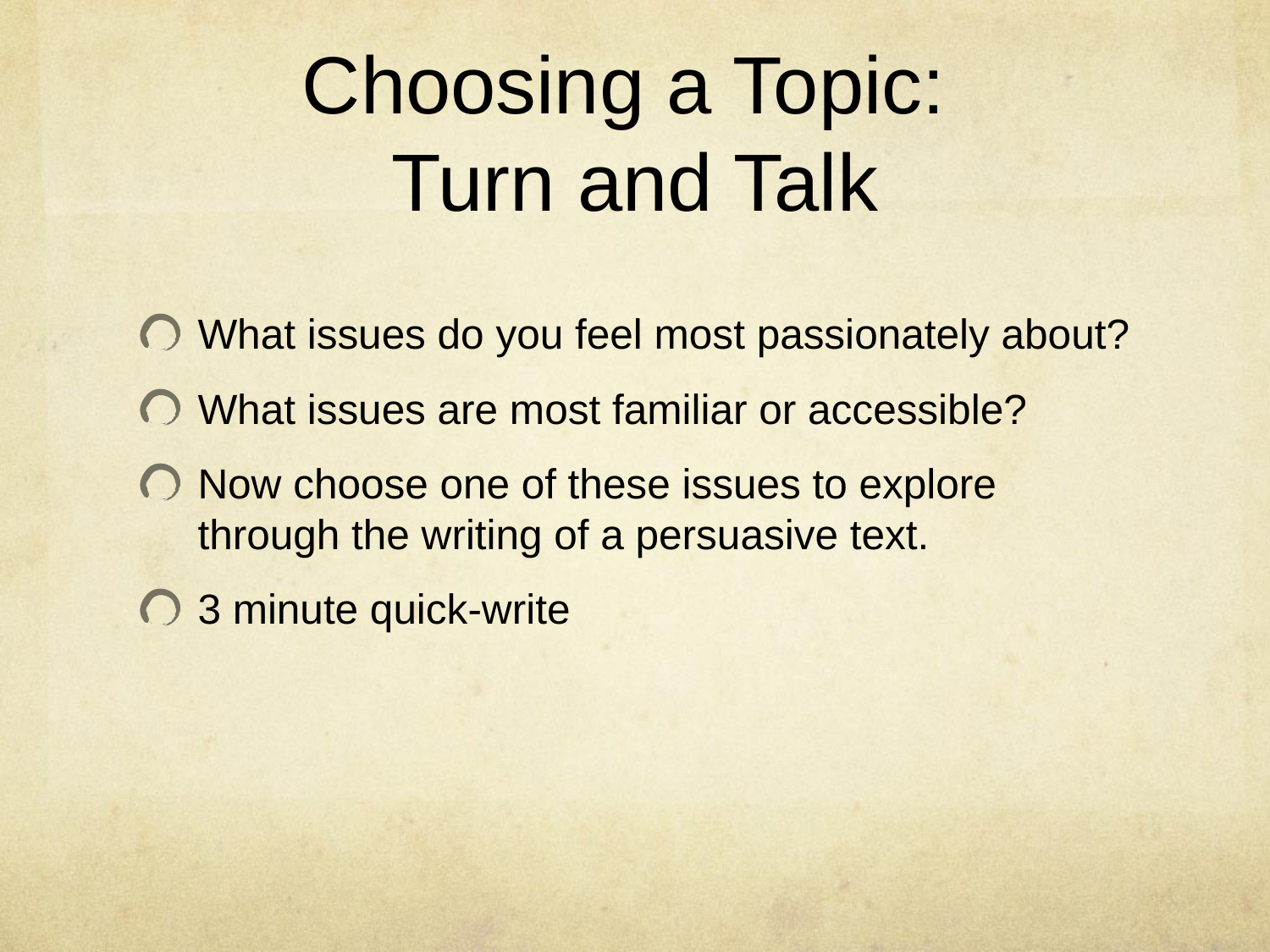

# Choosing a Topic: Turn and Talk

What issues do you feel most passionately about?
What issues are most familiar or accessible?
Now choose one of these issues to explore through the writing of a persuasive text.
3 minute quick-write